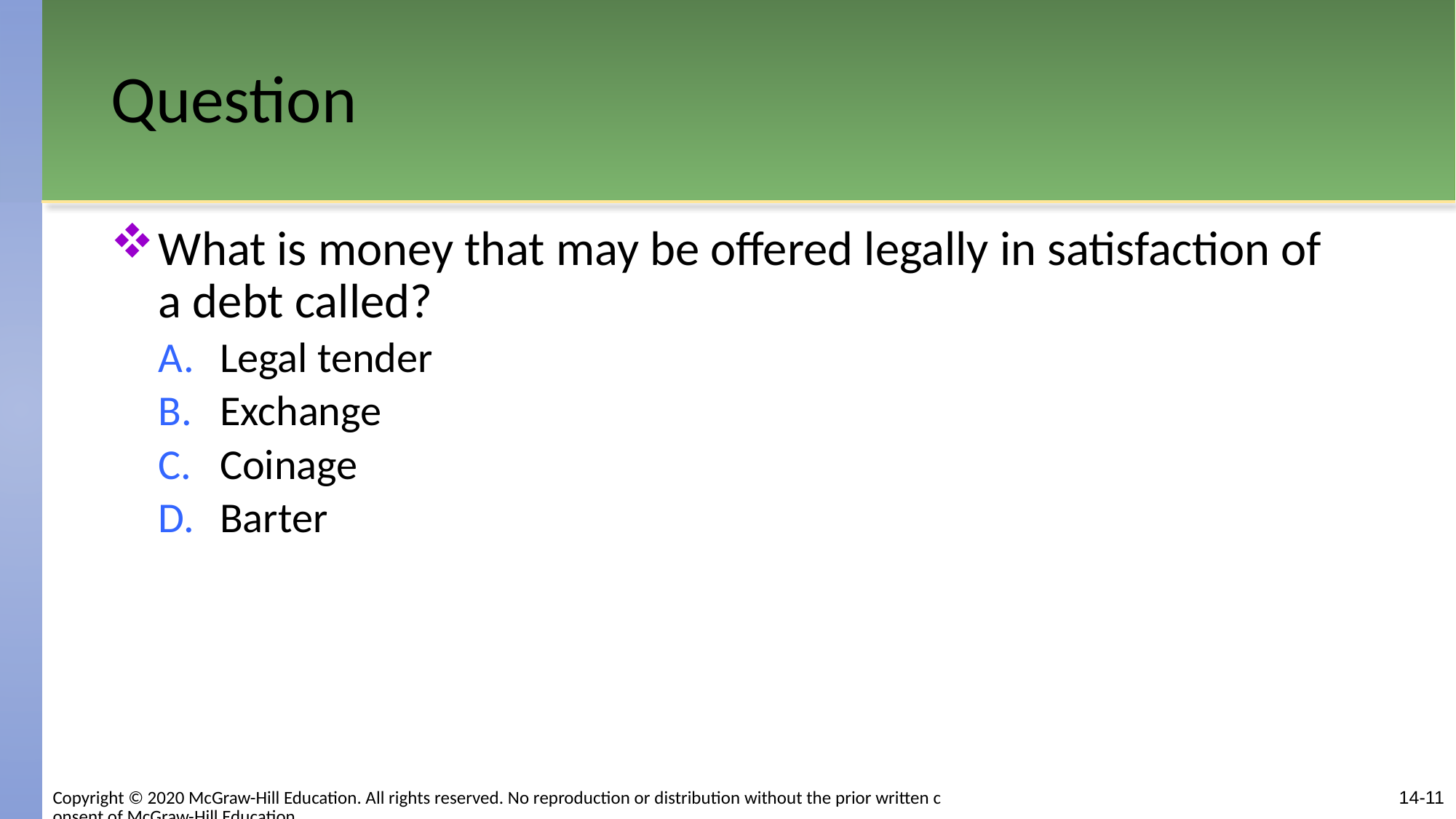

# Question
What is money that may be offered legally in satisfaction of a debt called?
Legal tender
Exchange
Coinage
Barter
Copyright © 2020 McGraw-Hill Education. All rights reserved. No reproduction or distribution without the prior written consent of McGraw-Hill Education.
14-11